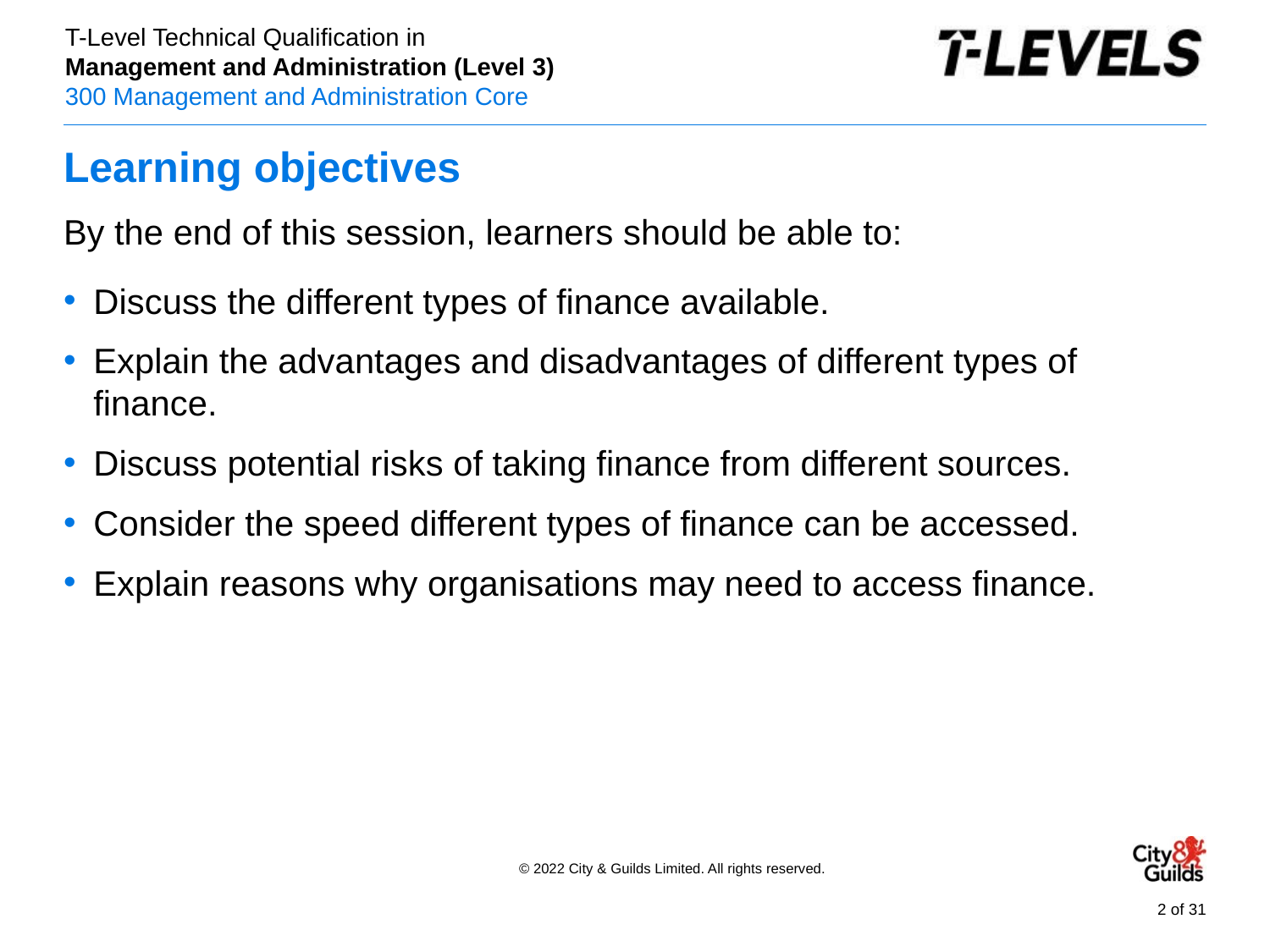

# Learning objectives
By the end of this session, learners should be able to:
Discuss the different types of finance available.
Explain the advantages and disadvantages of different types of finance.
Discuss potential risks of taking finance from different sources.
Consider the speed different types of finance can be accessed.
Explain reasons why organisations may need to access finance.